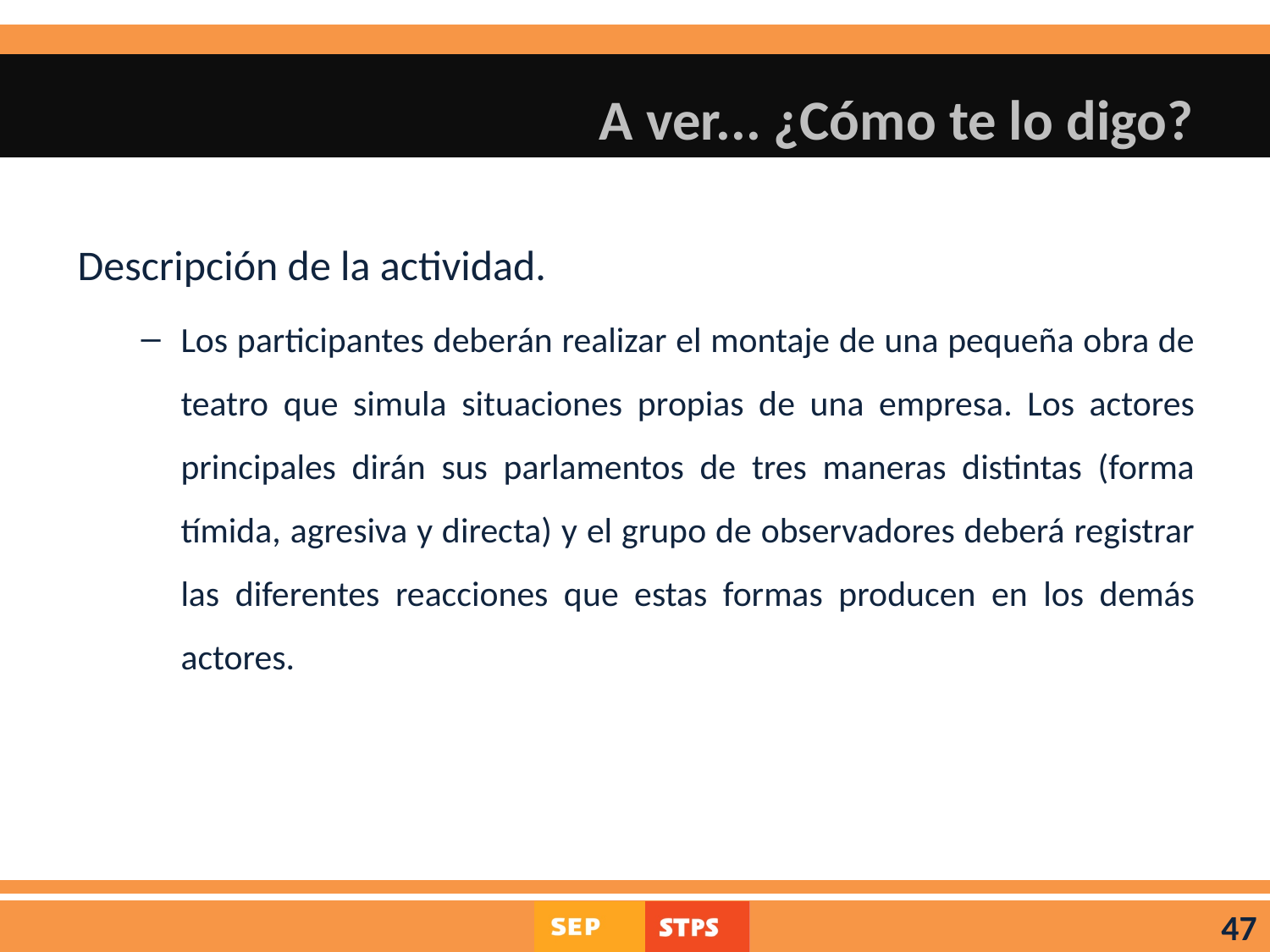

# A ver... ¿Cómo te lo digo?
Descripción de la actividad.
Los participantes deberán realizar el montaje de una pequeña obra de teatro que simula situaciones propias de una empresa. Los actores principales dirán sus parlamentos de tres maneras distintas (forma tímida, agresiva y directa) y el grupo de observadores deberá registrar las diferentes reacciones que estas formas producen en los demás actores.

47